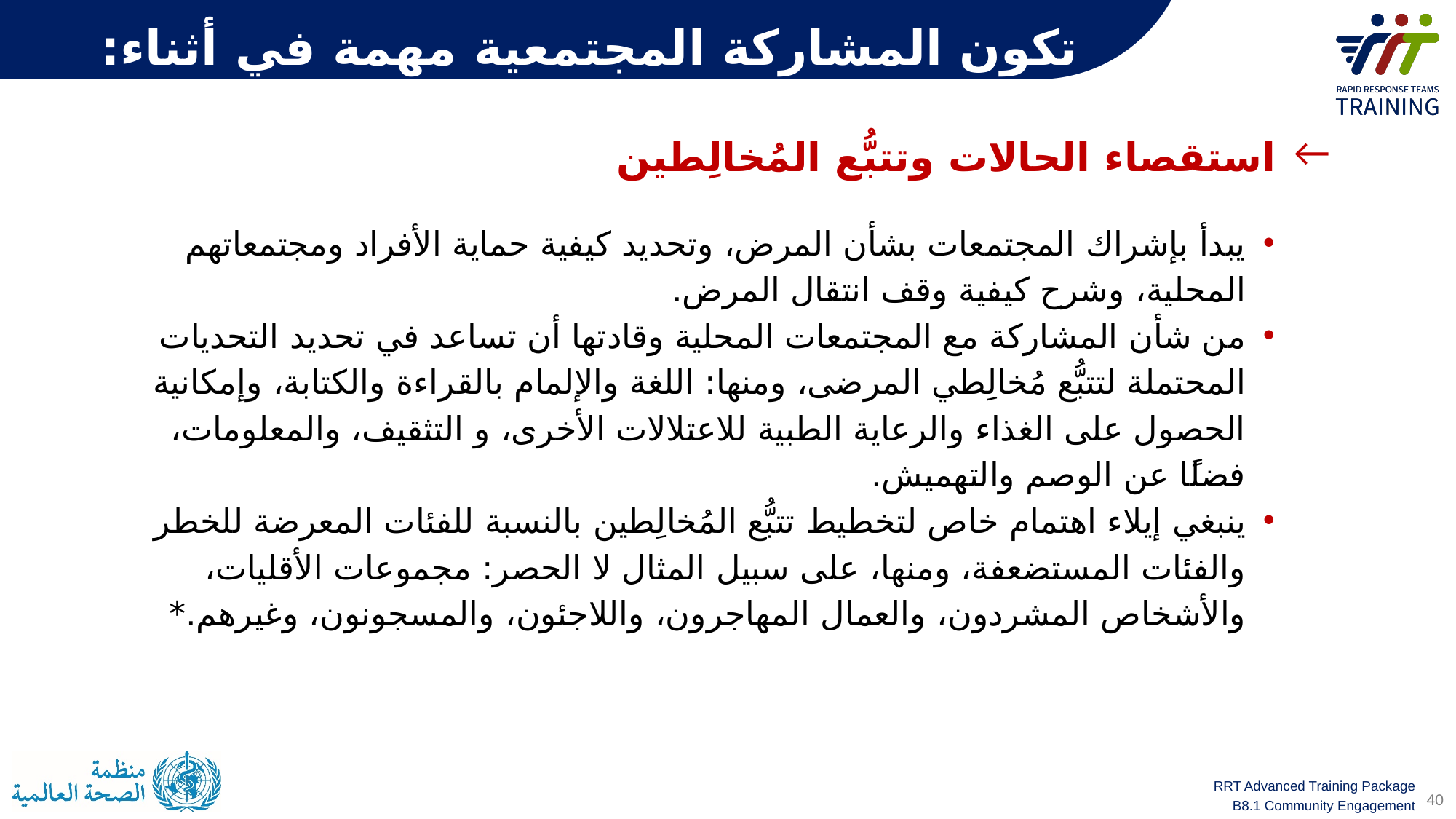

تكون المشاركة المجتمعية مهمة في أثناء:
استقصاء الحالات وتتبُّع المُخالِطين

يبدأ بإشراك المجتمعات بشأن المرض، وتحديد كيفية حماية الأفراد ومجتمعاتهم المحلية، وشرح كيفية وقف انتقال المرض.
من شأن المشاركة مع المجتمعات المحلية وقادتها أن تساعد في تحديد التحديات المحتملة لتتبُّع مُخالِطي المرضى، ومنها: اللغة والإلمام بالقراءة والكتابة، وإمكانية الحصول على الغذاء والرعاية الطبية للاعتلالات الأخرى، و التثقيف، والمعلومات، فضلًا عن الوصم والتهميش.
ينبغي إيلاء اهتمام خاص لتخطيط تتبُّع المُخالِطين بالنسبة للفئات المعرضة للخطر والفئات المستضعفة، ومنها، على سبيل المثال لا الحصر: مجموعات الأقليات، والأشخاص المشردون، والعمال المهاجرون، واللاجئون، والمسجونون، وغيرهم.*